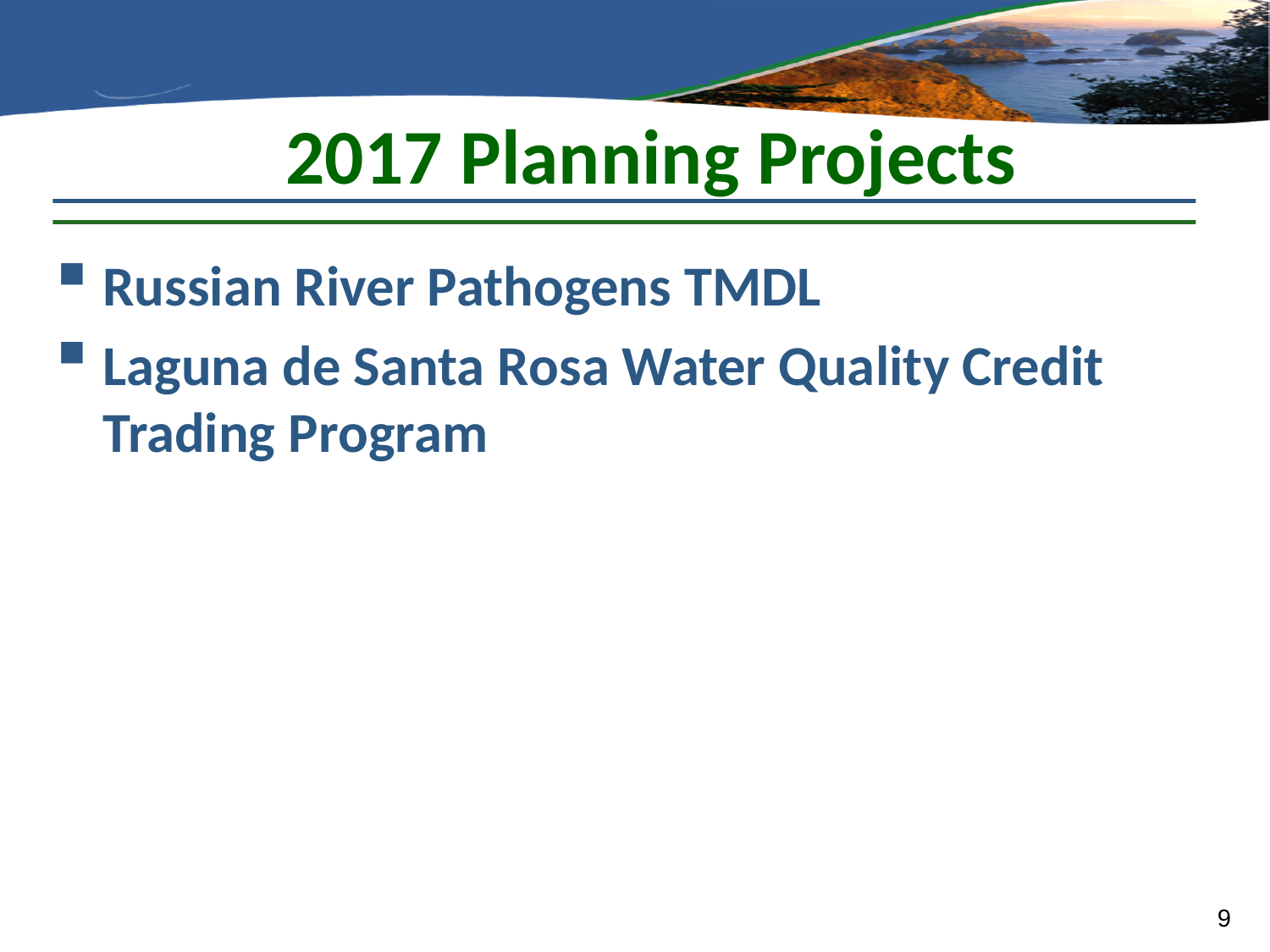

# 2017 Planning Projects

Russian River Pathogens TMDL
Laguna de Santa Rosa Water Quality Credit Trading Program
9